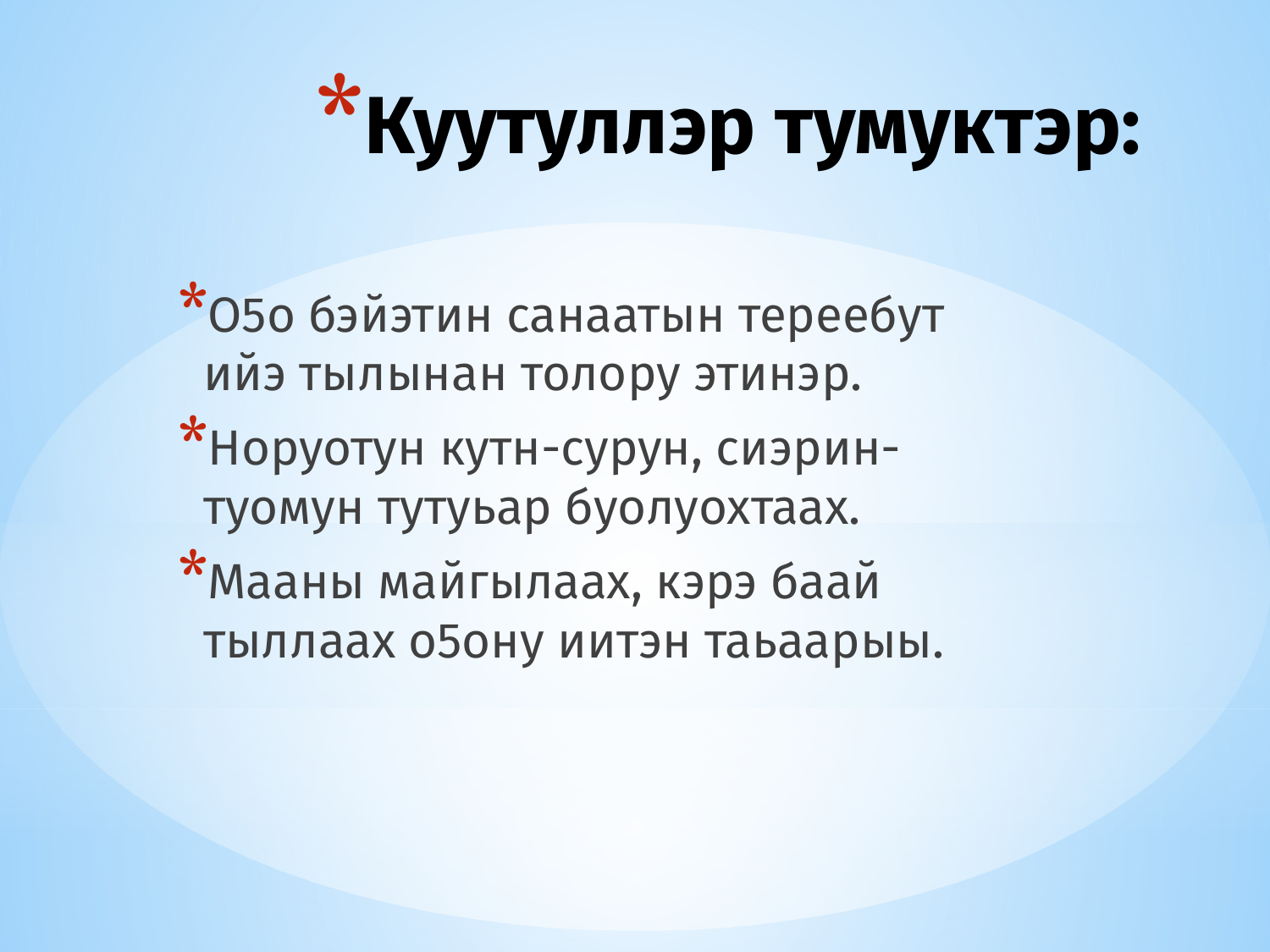

# Куутуллэр тумуктэр:
О5о бэйэтин санаатын тереебут ийэ тылынан толору этинэр.
Норуотун кутн-сурун, сиэрин-туомун тутуьар буолуохтаах.
Мааны майгылаах, кэрэ баай тыллаах о5ону иитэн таьаарыы.